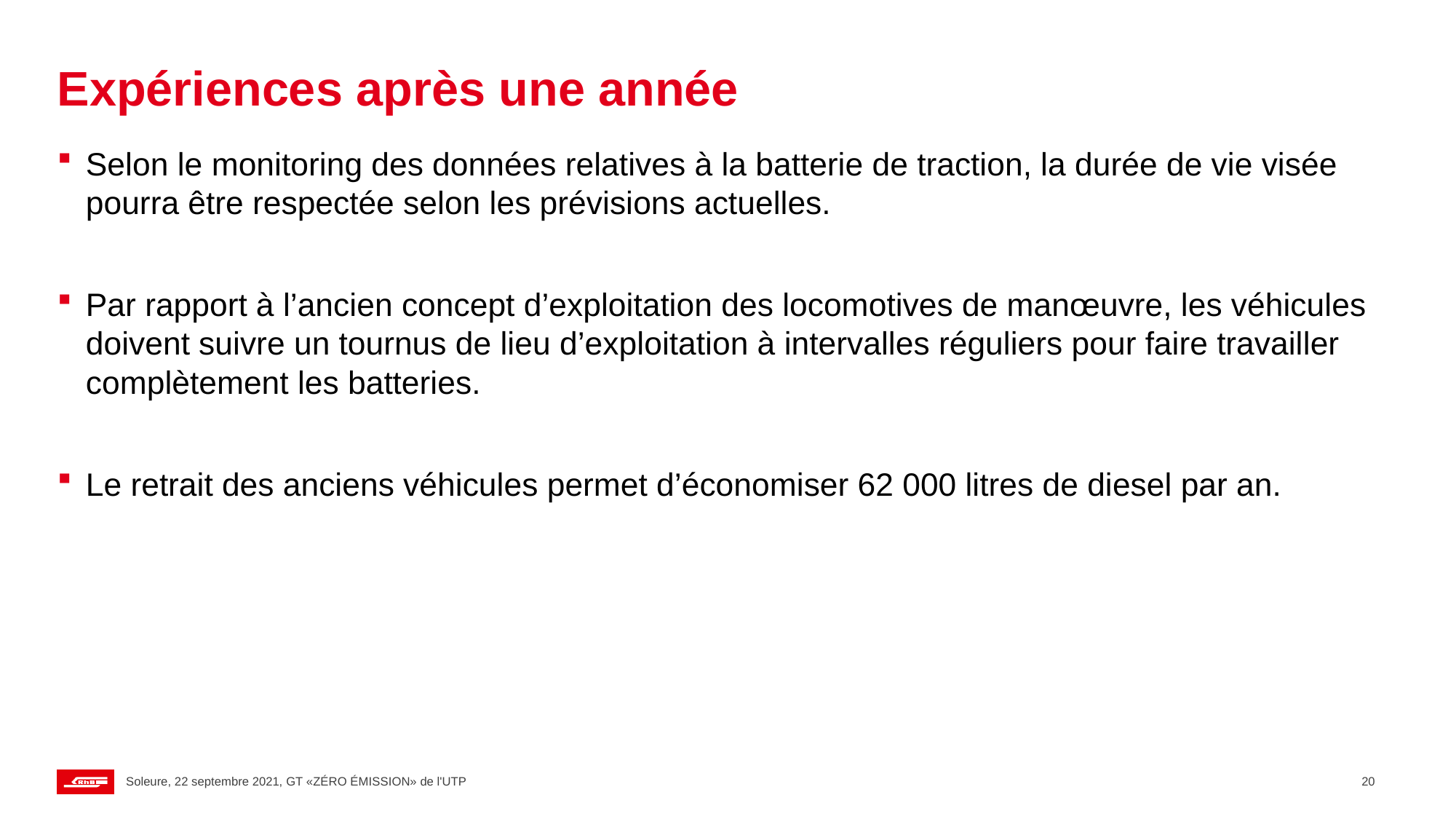

# Expériences après une année
Selon le monitoring des données relatives à la batterie de traction, la durée de vie visée pourra être respectée selon les prévisions actuelles.

Par rapport à l’ancien concept d’exploitation des locomotives de manœuvre, les véhicules doivent suivre un tournus de lieu d’exploitation à intervalles réguliers pour faire travailler complètement les batteries.

Le retrait des anciens véhicules permet d’économiser 62 000 litres de diesel par an.
Soleure, 22 septembre 2021, GT «ZÉRO ÉMISSION» de l'UTP
20